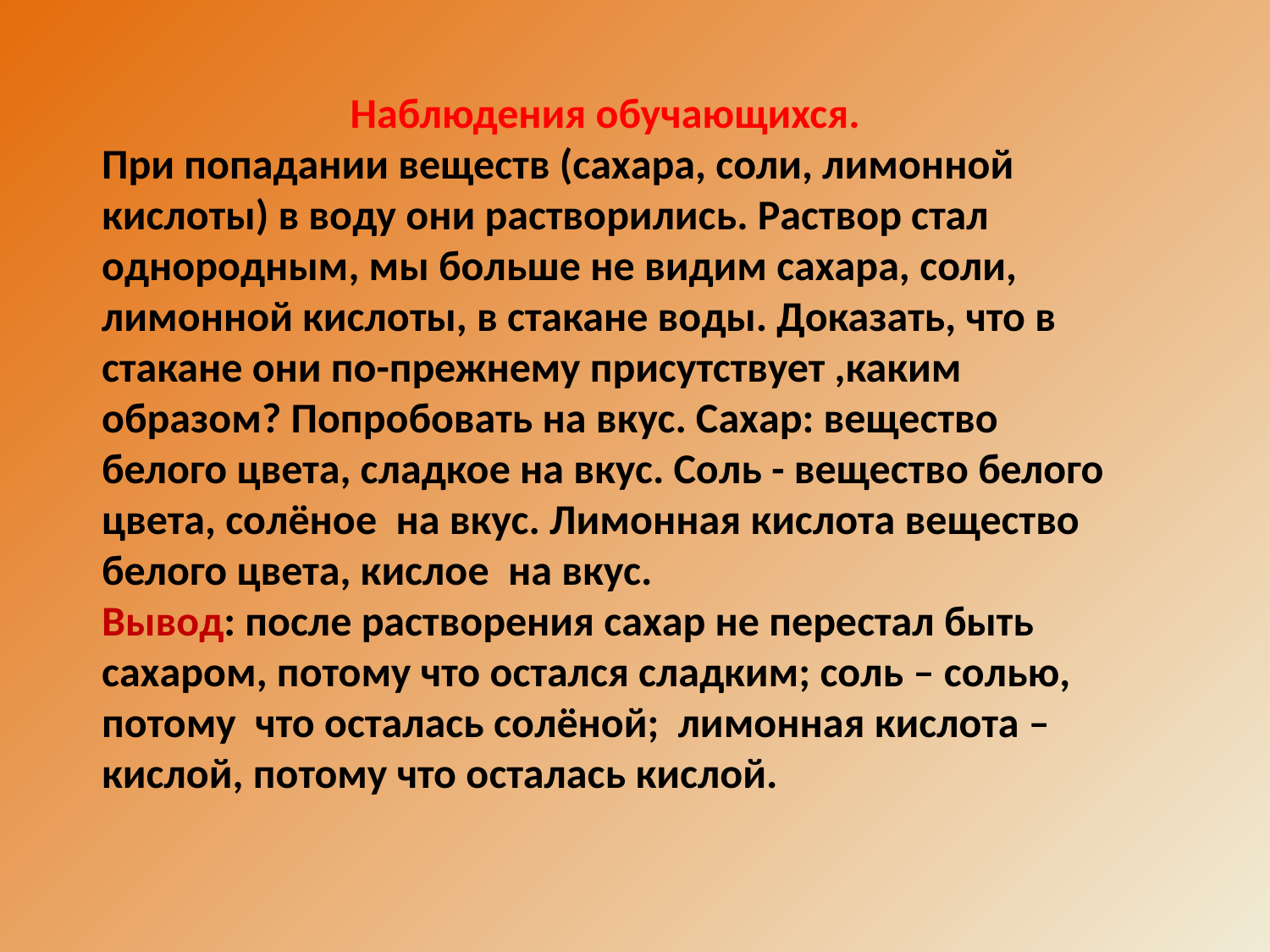

Наблюдения обучающихся.
При попадании веществ (сахара, соли, лимонной кислоты) в воду они растворились. Раствор стал однородным, мы больше не видим сахара, соли, лимонной кислоты, в стакане воды. Доказать, что в стакане они по-прежнему присутствует ,каким образом? Попробовать на вкус. Сахар: вещество белого цвета, сладкое на вкус. Соль - вещество белого цвета, солёное  на вкус. Лимонная кислота вещество белого цвета, кислое  на вкус.
Вывод: после растворения сахар не перестал быть сахаром, потому что остался сладким; соль – солью, потому  что осталась солёной;  лимонная кислота – кислой, потому что осталась кислой.